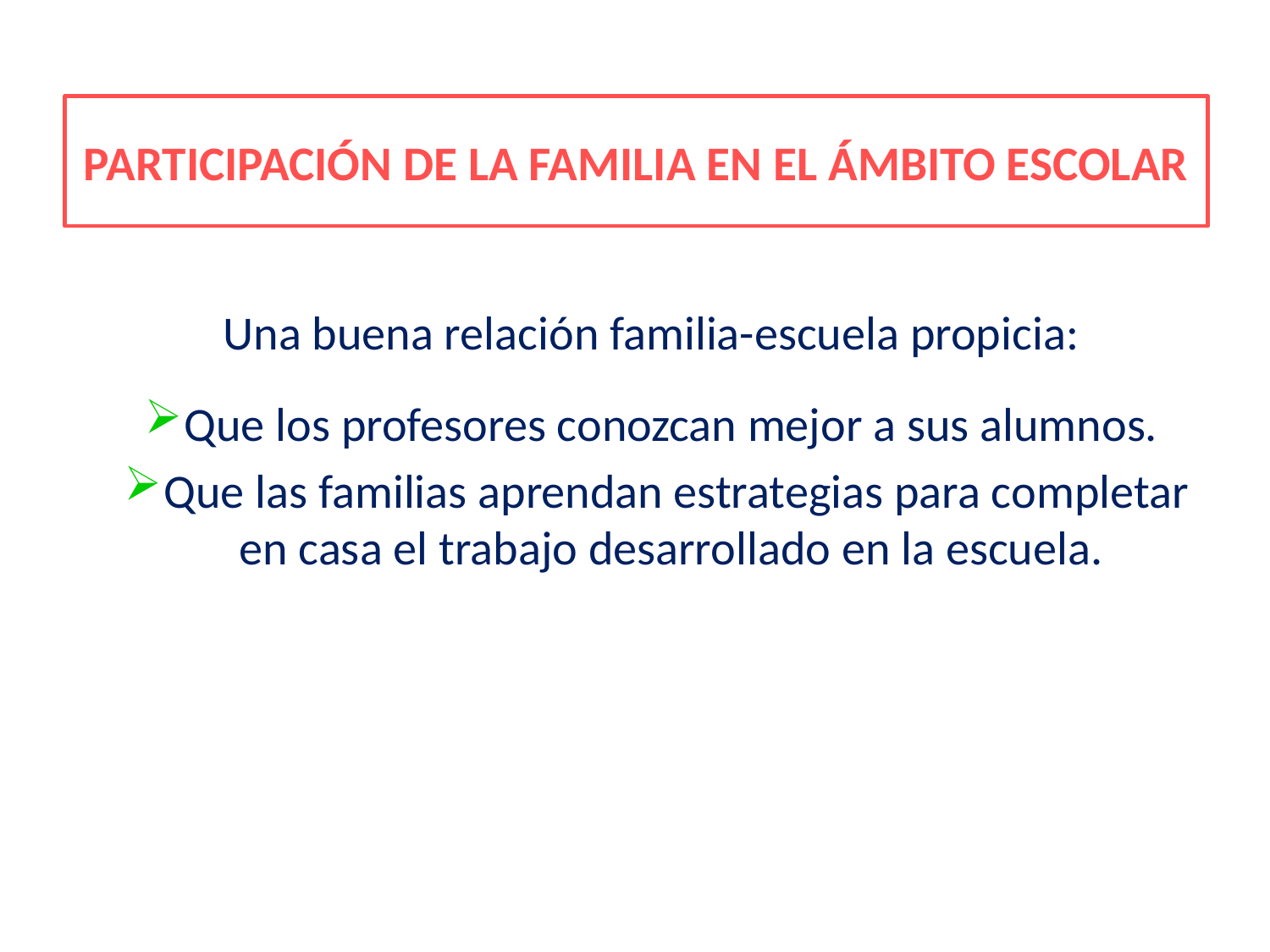

# PARTICIPACIÓN DE LA FAMILIA EN EL ÁMBITO ESCOLAR
Una buena relación familia-escuela propicia:

Que los profesores conozcan mejor a sus alumnos.
Que las familias aprendan estrategias para completar en casa el trabajo desarrollado en la escuela.